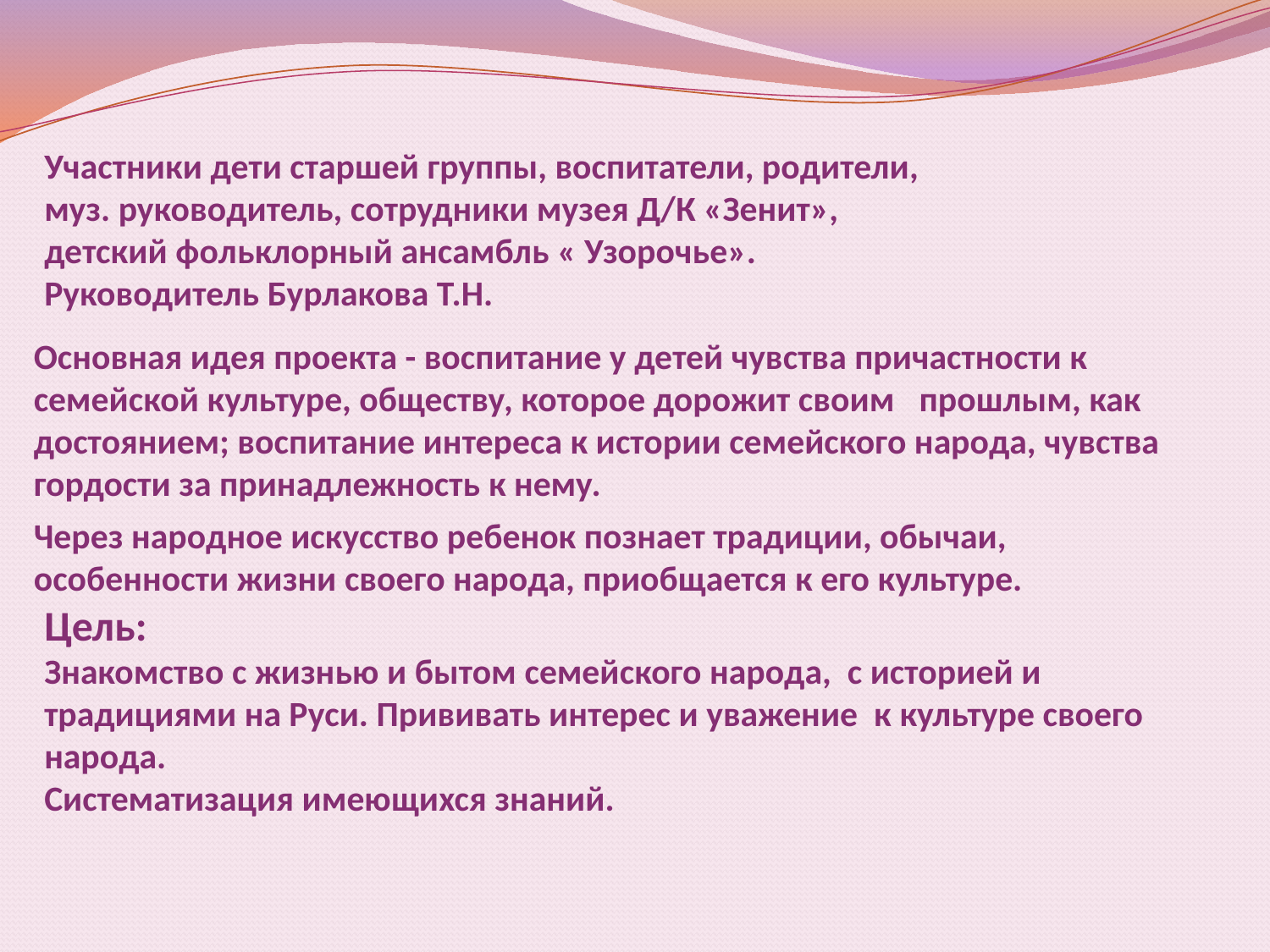

Участники дети старшей группы, воспитатели, родители, муз. руководитель, сотрудники музея Д/К «Зенит», детский фольклорный ансамбль « Узорочье».
Руководитель Бурлакова Т.Н.
Основная идея проекта - воспитание у детей чувства причастности к семейской культуре, обществу, которое дорожит своим   прошлым, как достоянием; воспитание интереса к истории семейского народа, чувства гордости за принадлежность к нему.
Через народное искусство ребенок познает традиции, обычаи, особенности жизни своего народа, приобщается к его культуре.
Цель:
Знакомство с жизнью и бытом семейского народа,  с историей и традициями на Руси. Прививать интерес и уважение  к культуре своего народа.
Систематизация имеющихся знаний.